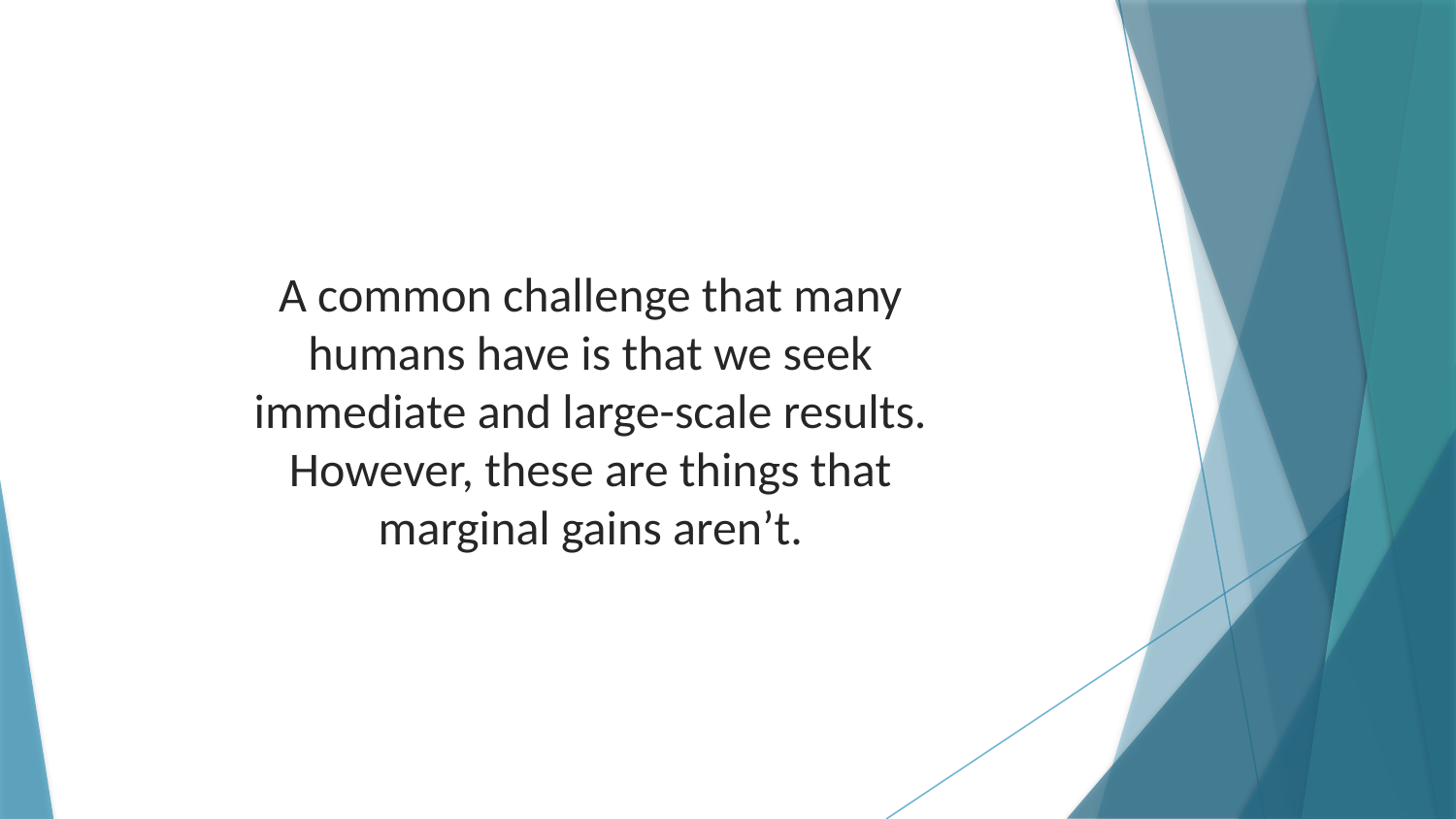

A common challenge that many humans have is that we seek immediate and large-scale results. However, these are things that marginal gains aren’t.